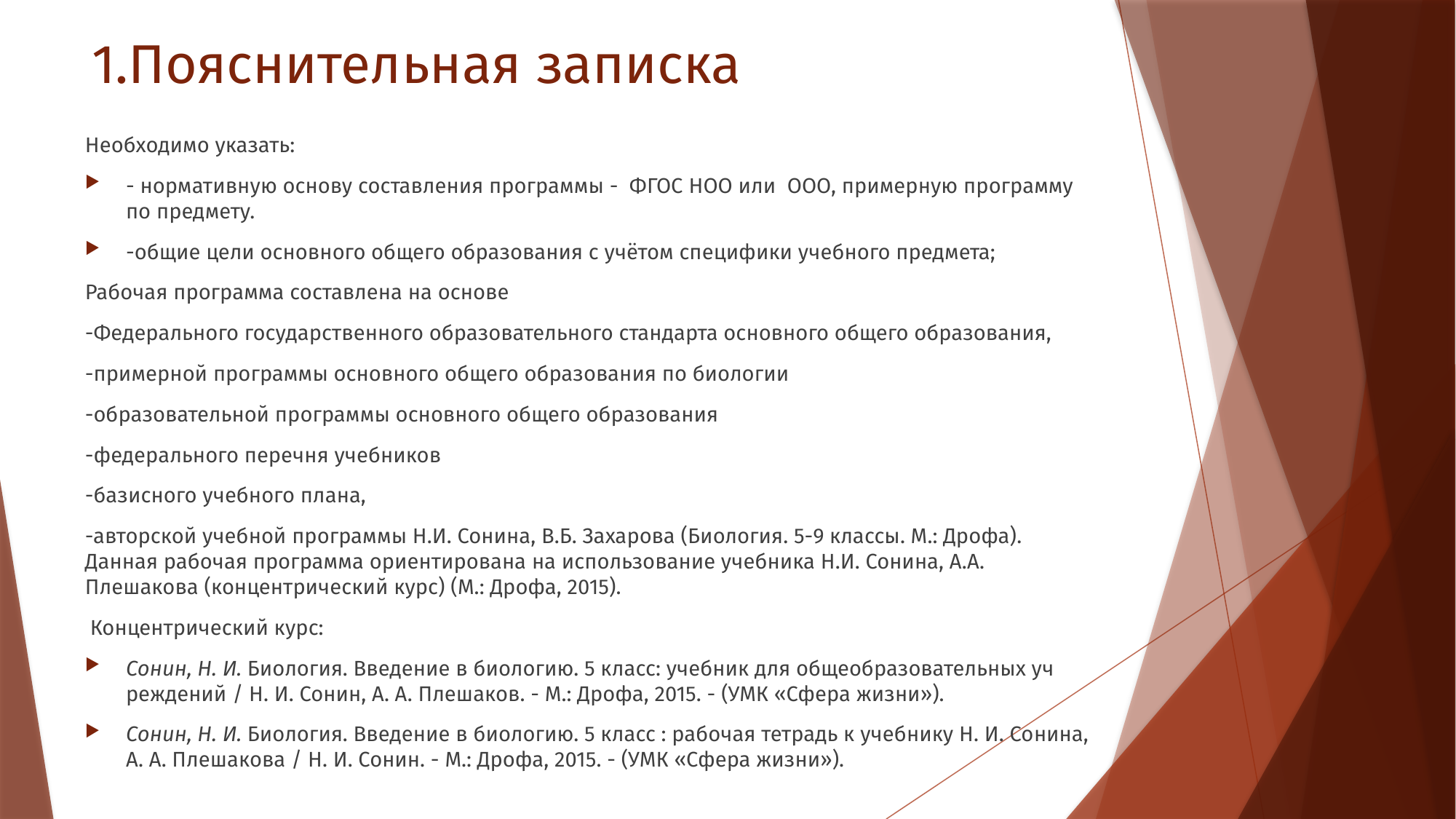

# 1.Пояснительная записка
Необходимо указать:
- нормативную основу составления программы -  ФГОС НОО или  ООО, примерную программу по предмету.
-общие цели основного общего образования с учётом специфики учебного предмета;
Рабочая программа составлена на основе
-Федерального государственного образовательного стандарта основного общего образования,
-примерной программы основного общего образования по биологии
-образовательной программы основного общего образования
-федерального перечня учебников
-базисного учебного плана,
-авторской учебной программы Н.И. Сонина, В.Б. Захарова (Биология. 5-9 классы. М.: Дрофа). Данная рабочая программа ориентирована на использование учебника Н.И. Сонина, А.А. Плешакова (концентрический курс) (М.: Дрофа, 2015).
 Концентрический курс:
Сонин, Н. И. Биология. Введение в биологию. 5 класс: учебник для общеобразовательных уч­реждений / Н. И. Сонин, А. А. Плешаков. - М.: Дрофа, 2015. - (УМК «Сфера жизни»).
Сонин, Н. И. Биология. Введение в биологию. 5 класс : рабочая тетрадь к учебнику Н. И. Со­нина, А. А. Плешакова / Н. И. Сонин. - М.: Дрофа, 2015. - (УМК «Сфера жизни»).